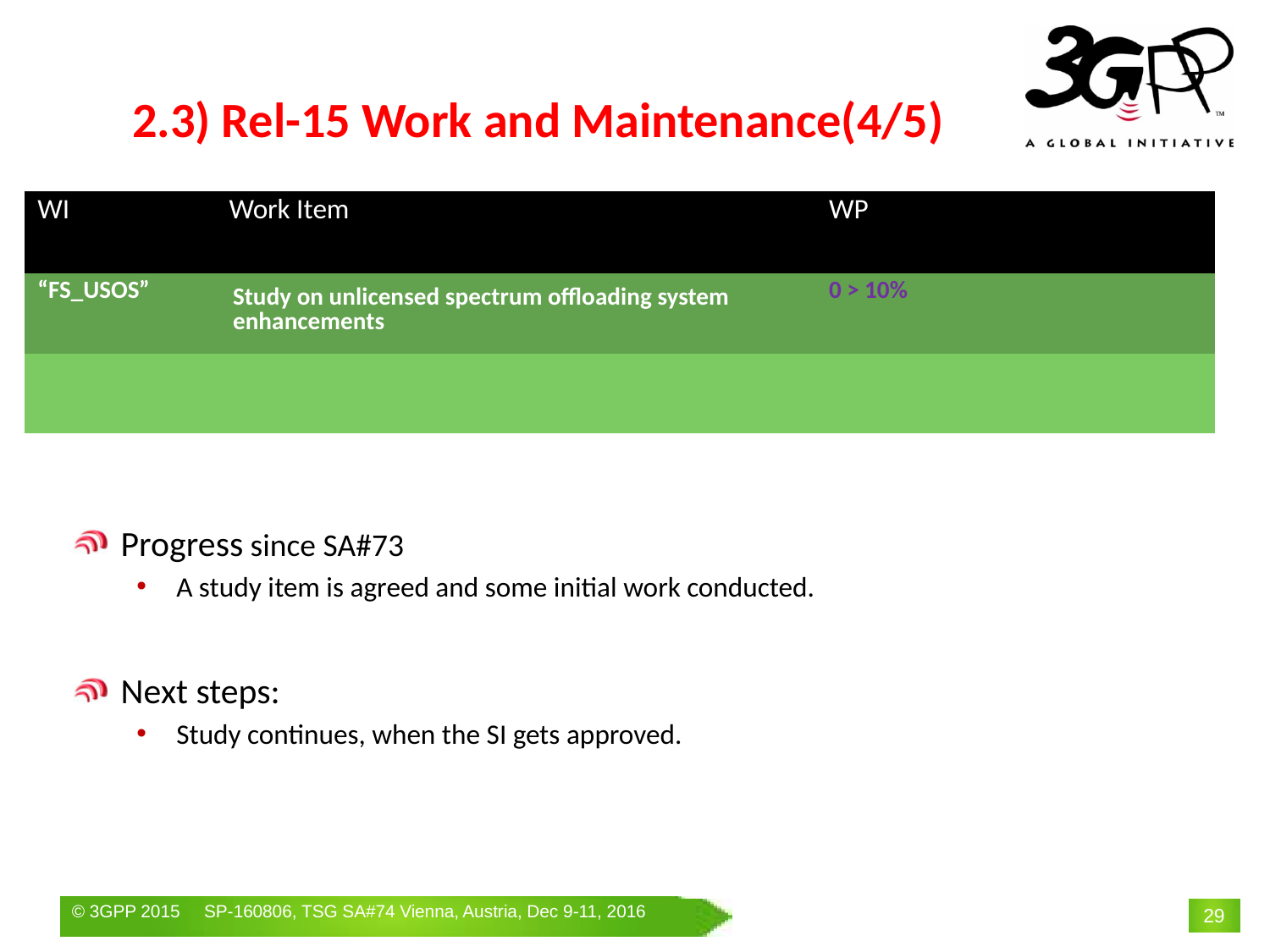

# 2.3) Rel-15 Work and Maintenance(4/5)
| WI | Work Item | WP |  |  |
| --- | --- | --- | --- | --- |
| “FS\_USOS” | Study on unlicensed spectrum offloading system enhancements | 0 > 10% |  |  |
|  |  |  |  |  |
Progress since SA#73
A study item is agreed and some initial work conducted.

Next steps:
Study continues, when the SI gets approved.